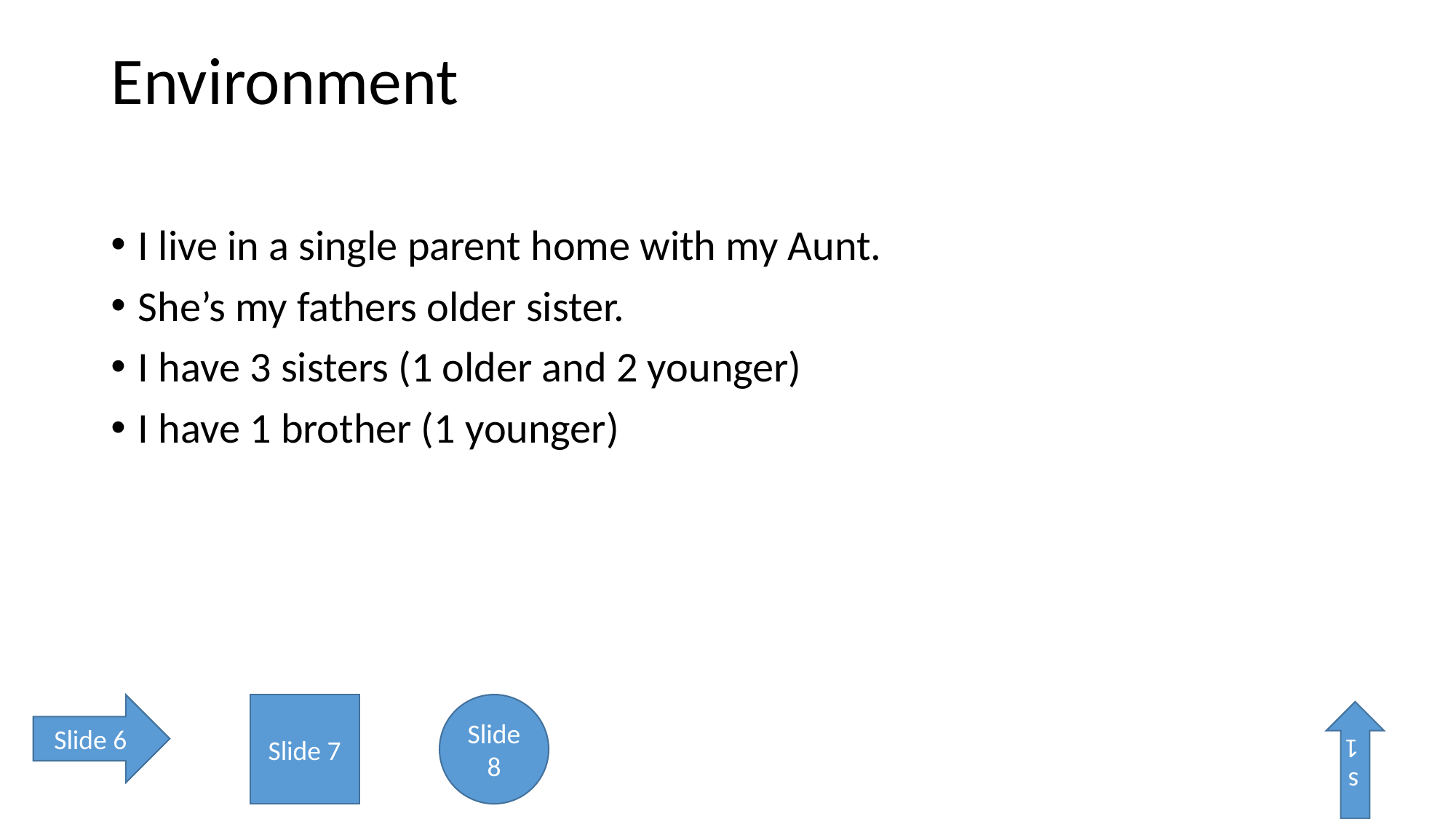

# Environment
I live in a single parent home with my Aunt.
She’s my fathers older sister.
I have 3 sisters (1 older and 2 younger)
I have 1 brother (1 younger)
Slide 6
Slide 7
Slide 8
s1